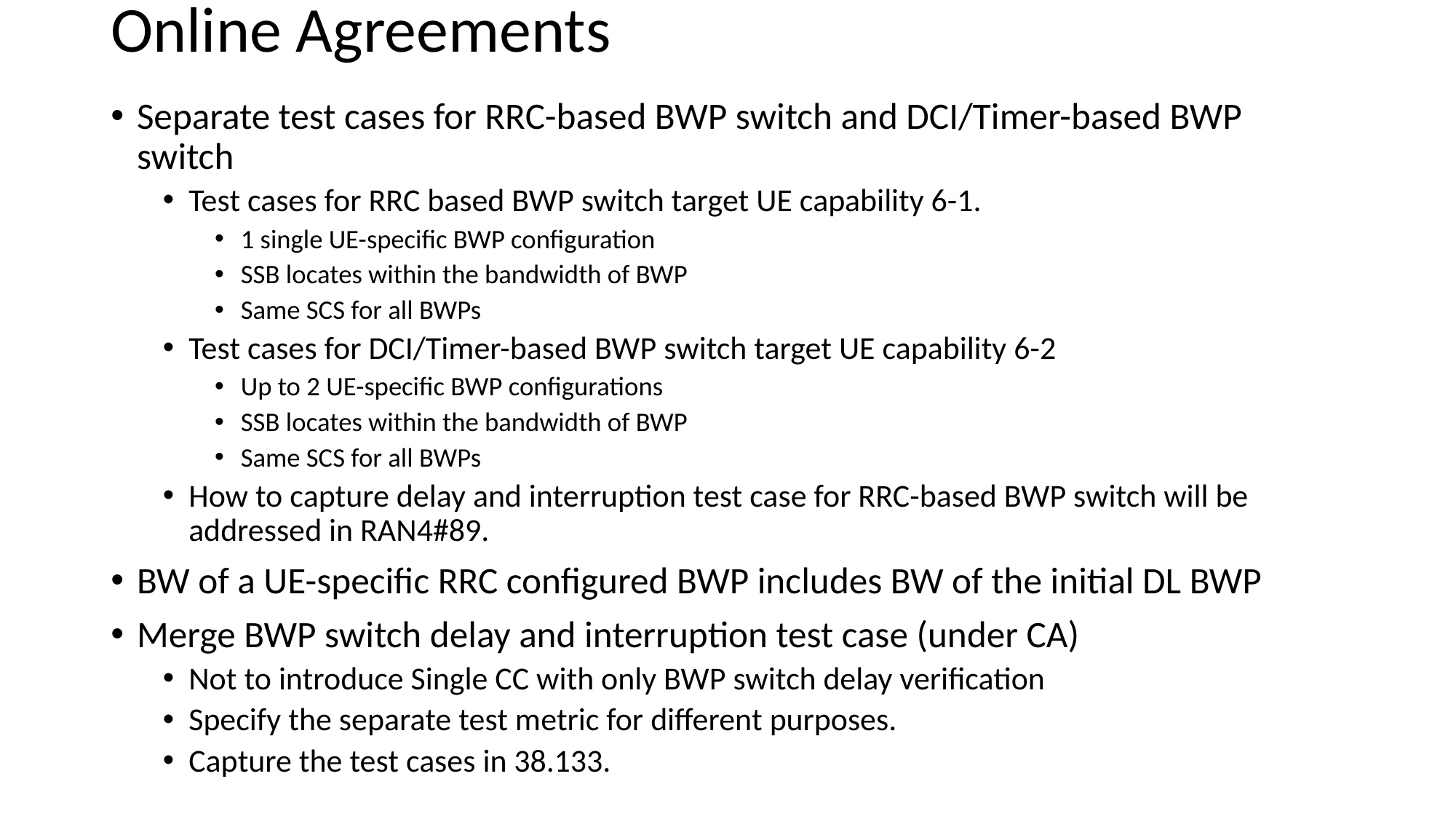

# Online Agreements
Separate test cases for RRC-based BWP switch and DCI/Timer-based BWP switch
Test cases for RRC based BWP switch target UE capability 6-1.
1 single UE-specific BWP configuration
SSB locates within the bandwidth of BWP
Same SCS for all BWPs
Test cases for DCI/Timer-based BWP switch target UE capability 6-2
Up to 2 UE-specific BWP configurations
SSB locates within the bandwidth of BWP
Same SCS for all BWPs
How to capture delay and interruption test case for RRC-based BWP switch will be addressed in RAN4#89.
BW of a UE-specific RRC configured BWP includes BW of the initial DL BWP
Merge BWP switch delay and interruption test case (under CA)
Not to introduce Single CC with only BWP switch delay verification
Specify the separate test metric for different purposes.
Capture the test cases in 38.133.